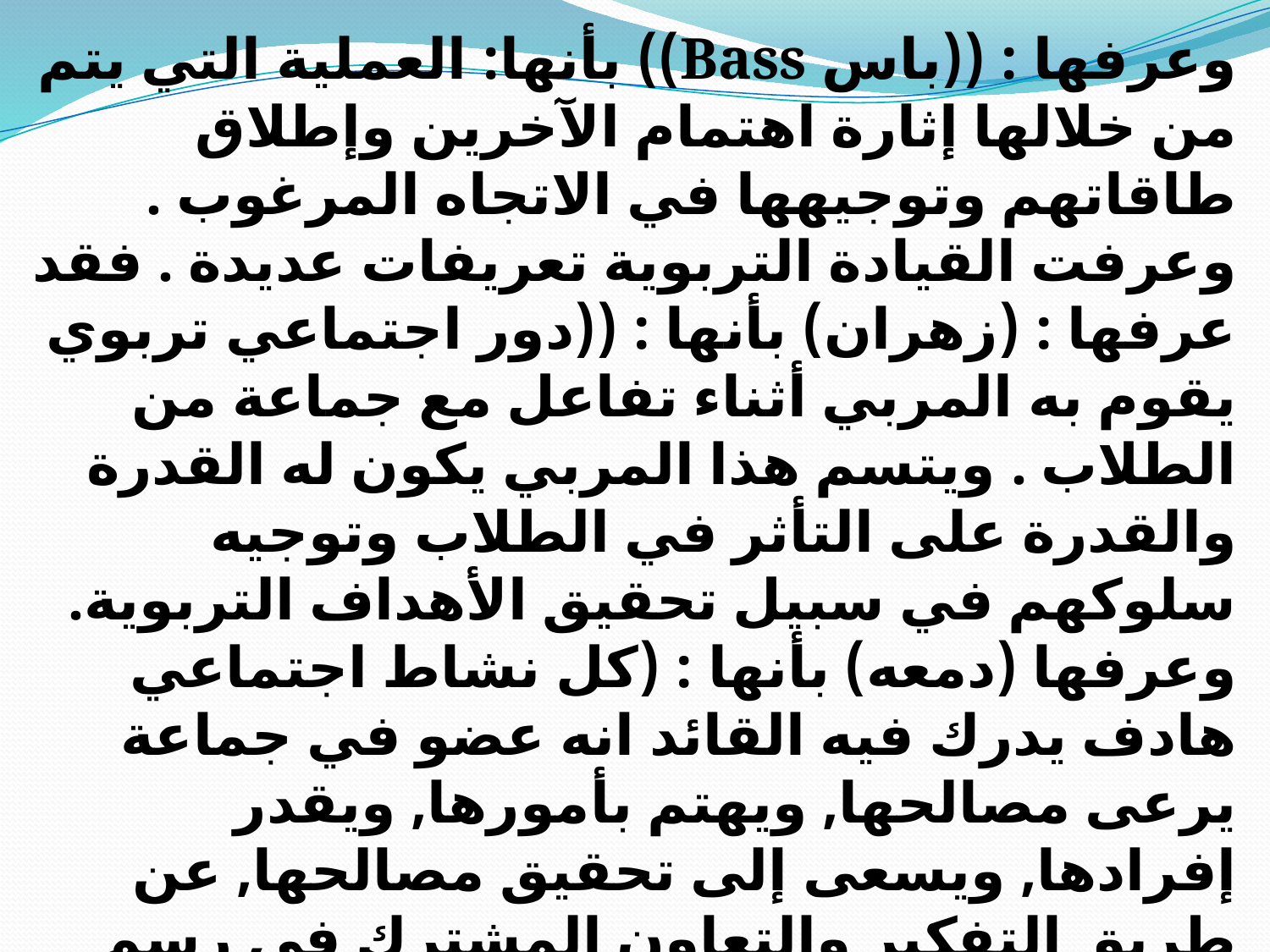

وعرفها : ((باس Bass)) بأنها: العملية التي يتم من خلالها إثارة اهتمام الآخرين وإطلاق طاقاتهم وتوجيهها في الاتجاه المرغوب . وعرفت القيادة التربوية تعريفات عديدة . فقد عرفها : (زهران) بأنها : ((دور اجتماعي تربوي يقوم به المربي أثناء تفاعل مع جماعة من الطلاب . ويتسم هذا المربي يكون له القدرة والقدرة على التأثر في الطلاب وتوجيه سلوكهم في سبيل تحقيق الأهداف التربوية.
وعرفها (دمعه) بأنها : (كل نشاط اجتماعي هادف يدرك فيه القائد انه عضو في جماعة يرعى مصالحها, ويهتم بأمورها, ويقدر إفرادها, ويسعى إلى تحقيق مصالحها, عن طريق التفكير والتعاون المشترك في رسم الخطط وتوزيع المسؤوليات حسب الكفايات والاستعدادات البشرية والإمكانية المادية المتاحة.